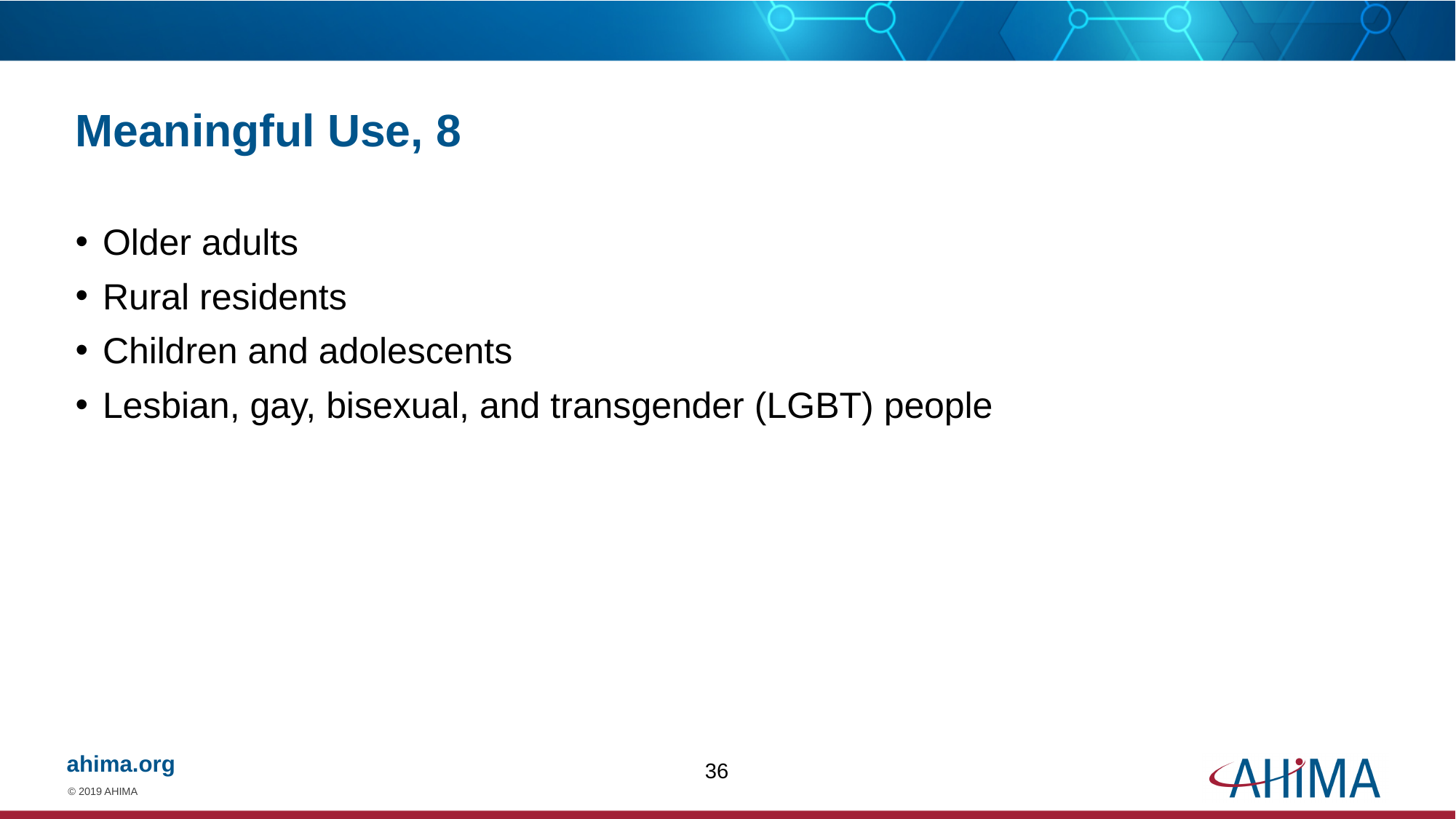

# Meaningful Use, 8
Older adults
Rural residents
Children and adolescents
Lesbian, gay, bisexual, and transgender (LGBT) people